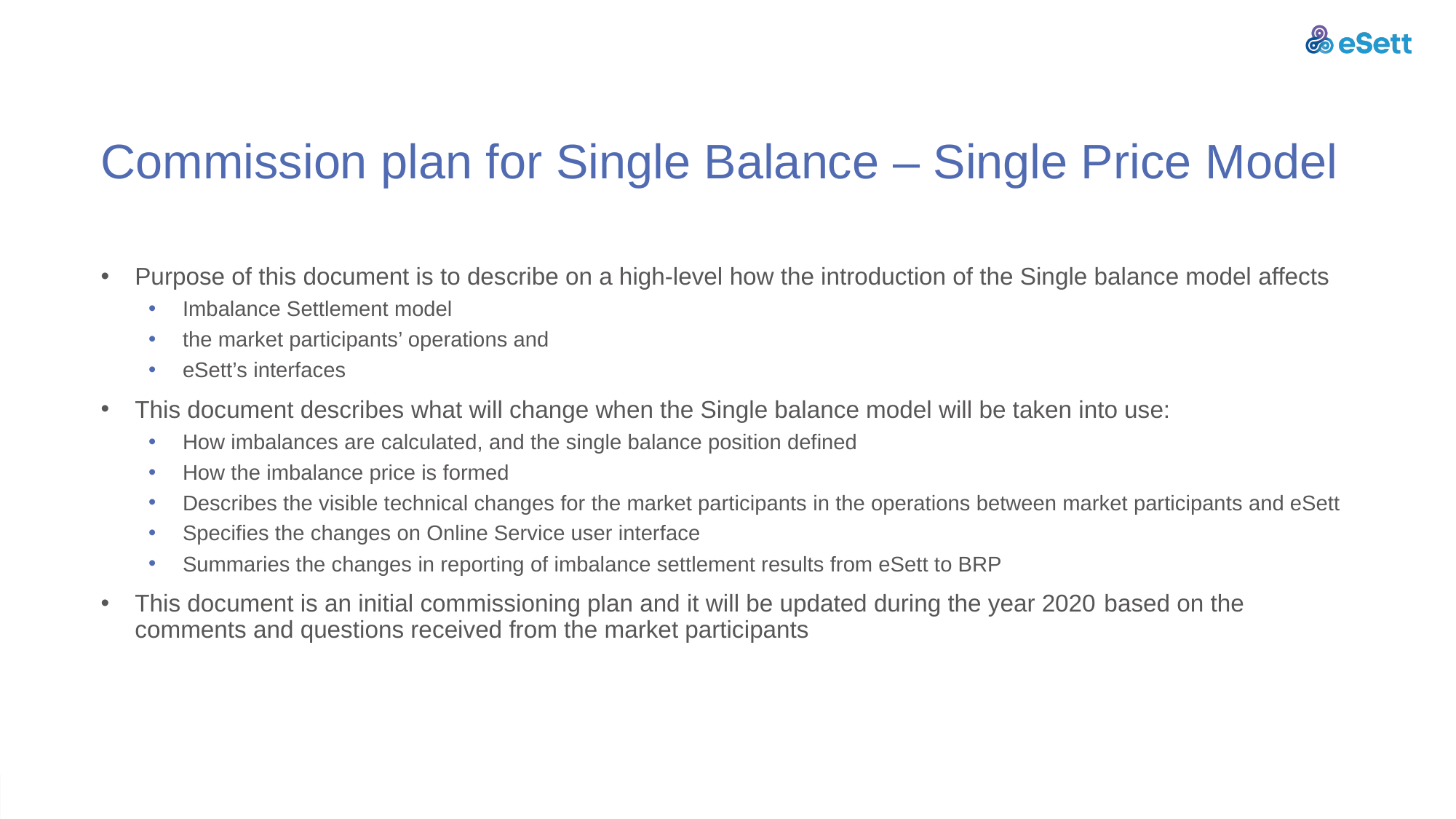

# Commission plan for Single Balance – Single Price Model
Purpose of this document is to describe on a high-level how the introduction of the Single balance model affects
Imbalance Settlement model
the market participants’ operations and
eSett’s interfaces
This document describes what will change when the Single balance model will be taken into use:
How imbalances are calculated, and the single balance position defined
How the imbalance price is formed
Describes the visible technical changes for the market participants in the operations between market participants and eSett
Specifies the changes on Online Service user interface
Summaries the changes in reporting of imbalance settlement results from eSett to BRP
This document is an initial commissioning plan and it will be updated during the year 2020 based on the comments and questions received from the market participants